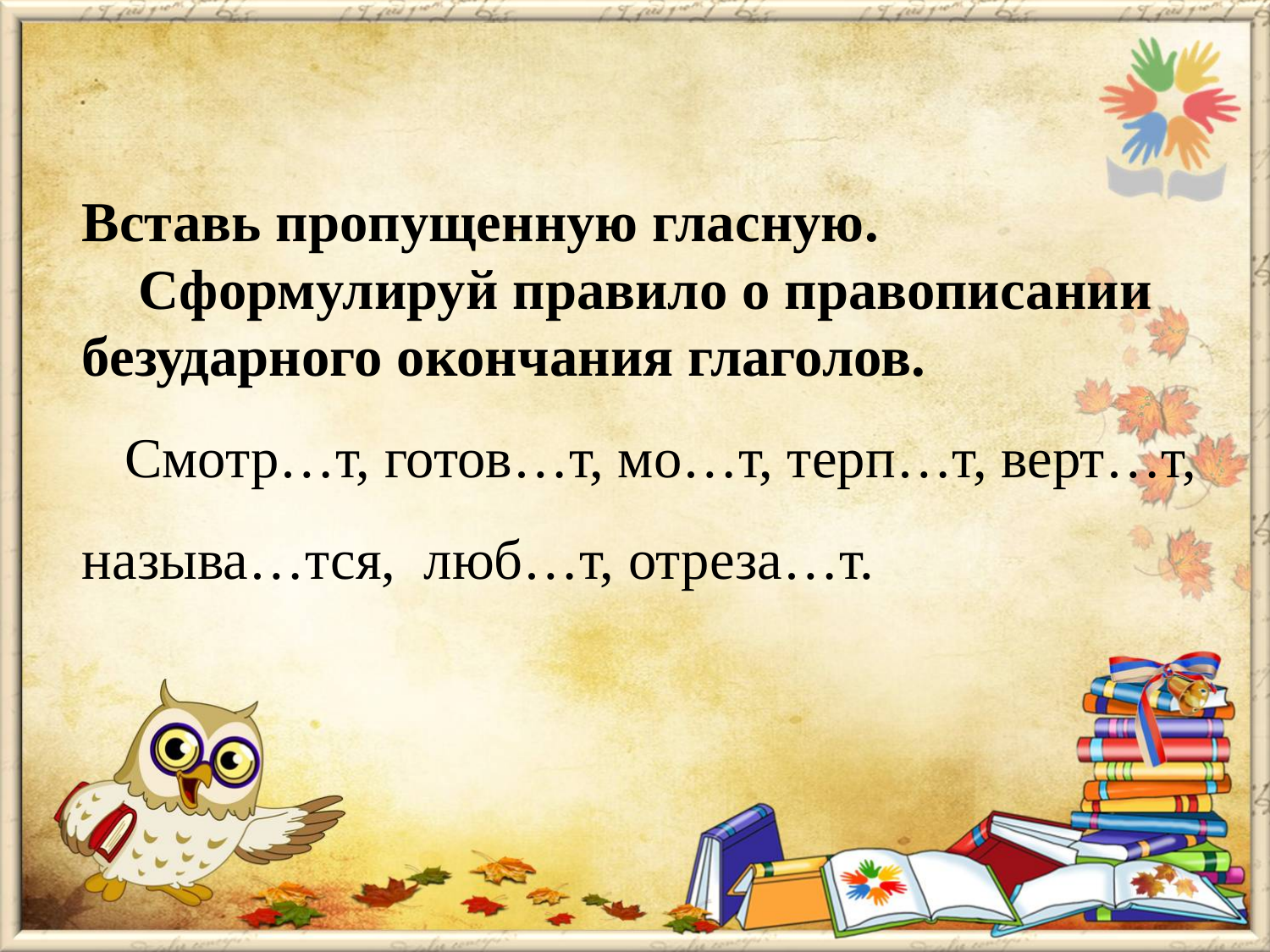

#
Вставь пропущенную гласную.
    Сформулируй правило о правописании безударного окончания глаголов.
   Смотр…т, готов…т, мо…т, терп…т, верт…т,  называ…тся,  люб…т, отреза…т.